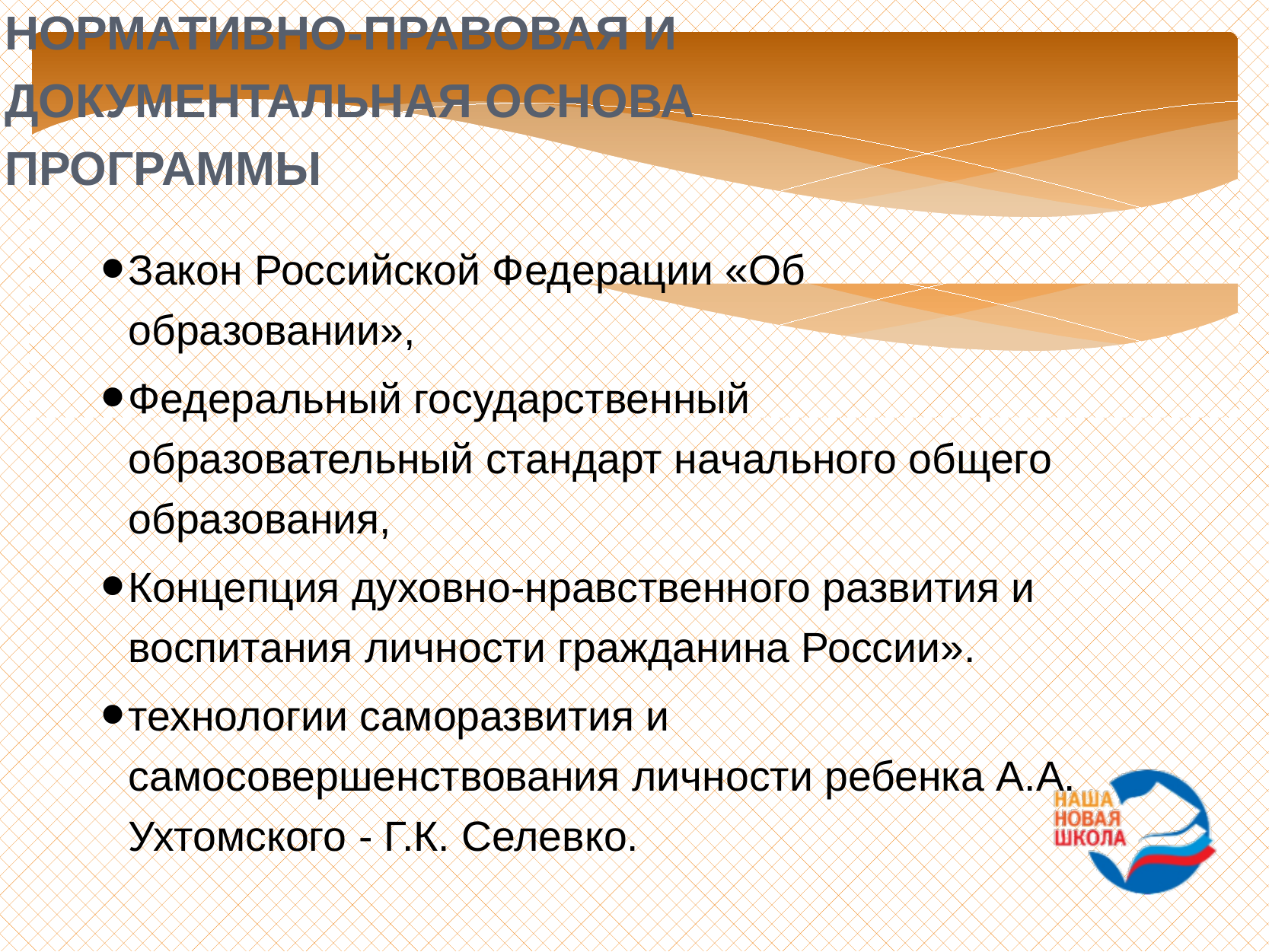

НОРМАТИВНО-ПРАВОВАЯ И ДОКУМЕНТАЛЬНАЯ ОСНОВА ПРОГРАММЫ
Закон Российской Федерации «Об образовании»,
Федеральный государственный образовательный стандарт начального общего образования,
Концепция духовно-нравственного развития и воспитания личности гражданина России».
технологии саморазвития и самосовершенствования личности ребенка А.А. Ухтомского - Г.К. Селевко.